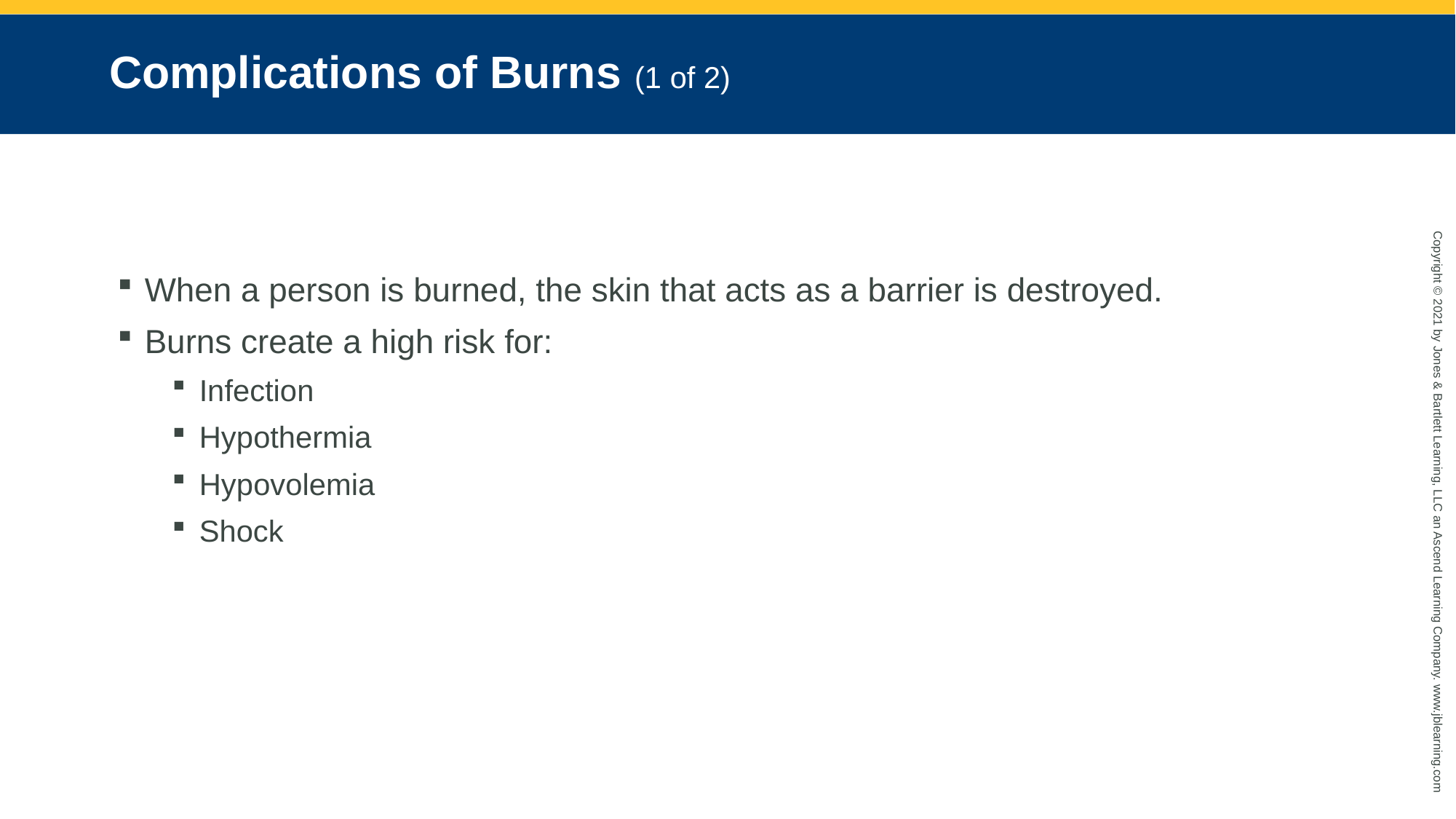

# Complications of Burns (1 of 2)
When a person is burned, the skin that acts as a barrier is destroyed.
Burns create a high risk for:
Infection
Hypothermia
Hypovolemia
Shock